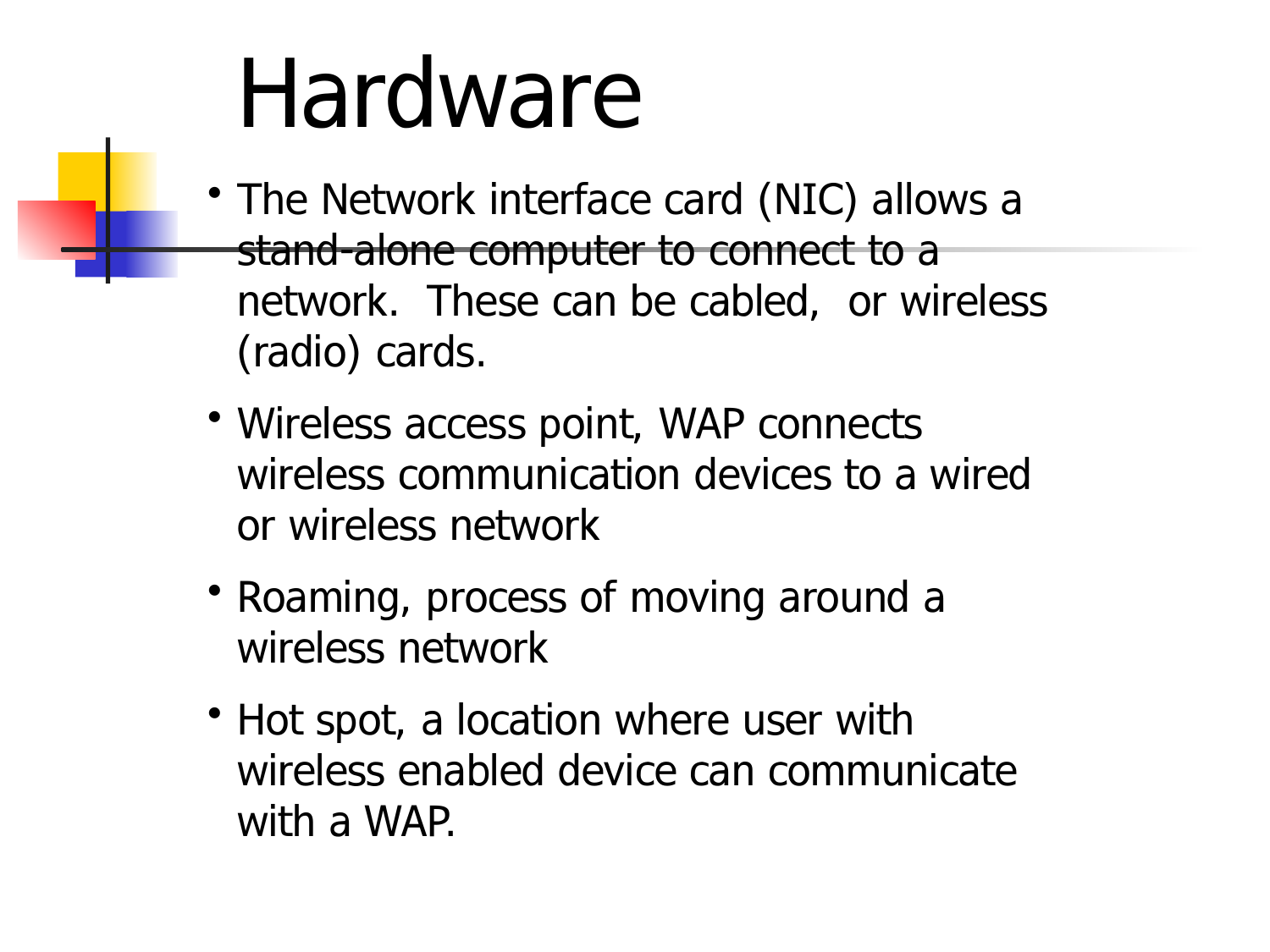

Hardware
The Network interface card (NIC) allows a stand-alone computer to connect to a network.  These can be cabled,  or wireless (radio) cards.
Wireless access point, WAP connects wireless communication devices to a wired or wireless network
Roaming, process of moving around a wireless network
Hot spot, a location where user with wireless enabled device can communicate with a WAP.